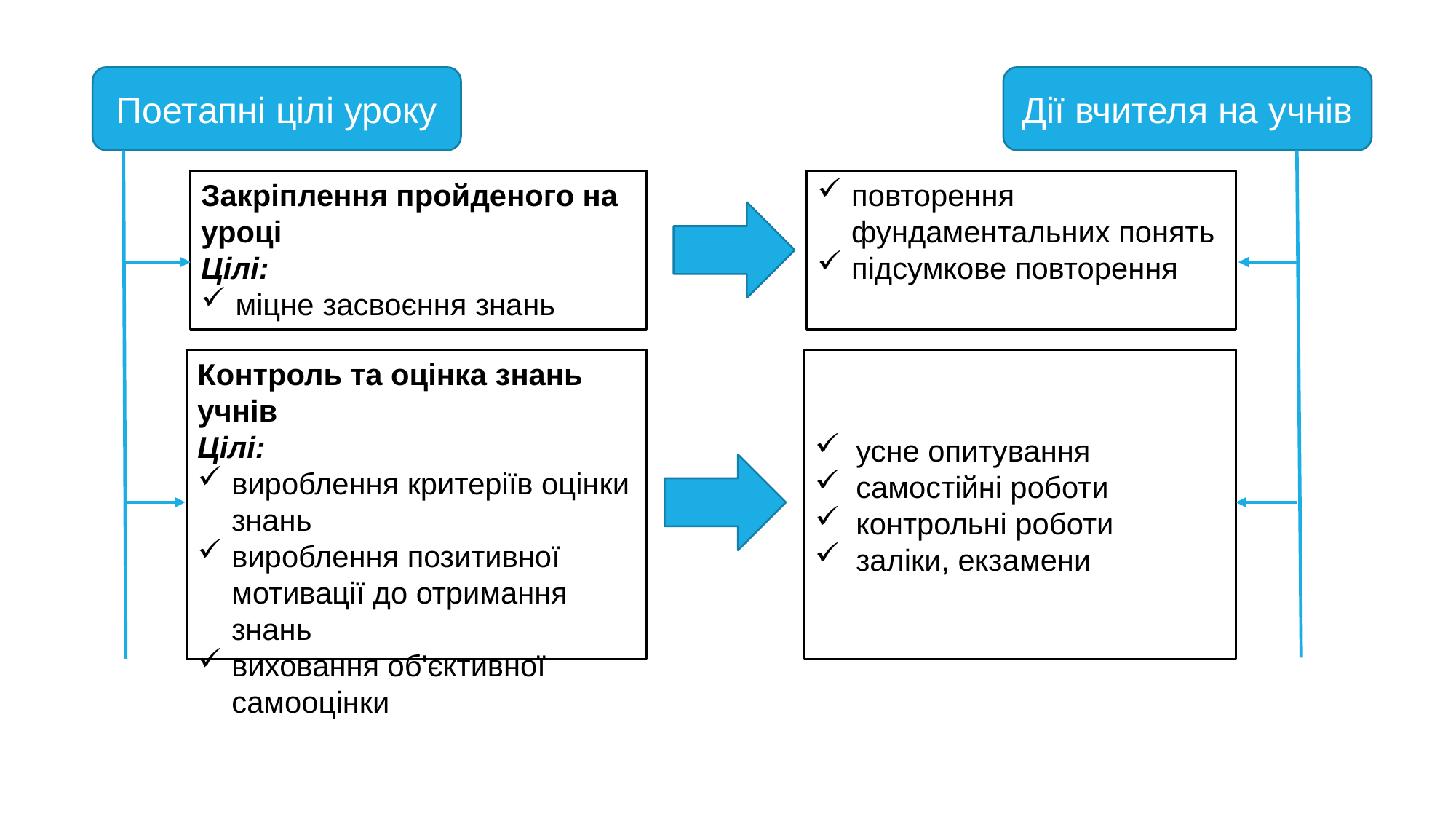

Дії вчителя на учнів
Поетапні цілі уроку
Закріплення пройденого на уроці
Цілі:
міцне засвоєння знань
повторення фундаментальних понять
підсумкове повторення

Контроль та оцінка знань учнів
Цілі:
вироблення критеріїв оцінки знань
вироблення позитивної мотивації до отримання знань
виховання об'єктивної самооцінки
усне опитування
самостійні роботи
контрольні роботи
заліки, екзамени